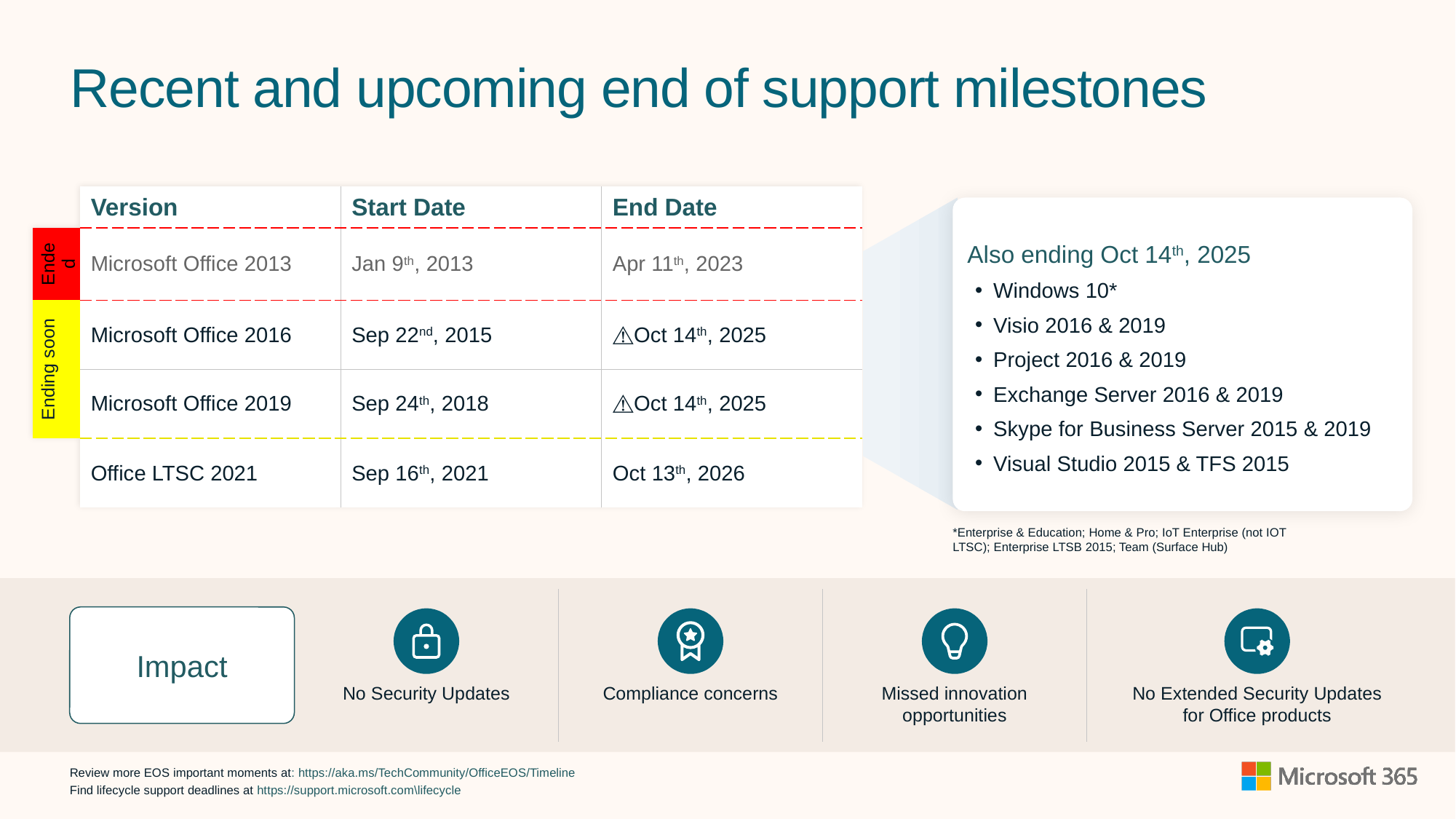

# Recent and upcoming end of support milestones
|  | Version | Start Date | End Date |
| --- | --- | --- | --- |
| Ended | Microsoft Office 2013 | Jan 9th, 2013 | Apr 11th, 2023 |
| Ending soon | Microsoft Office 2016 | Sep 22nd, 2015 | ⚠️Oct 14th, 2025 |
|  | Microsoft Office 2019 | Sep 24th, 2018 | ⚠️Oct 14th, 2025 |
|  | Office LTSC 2021 | Sep 16th, 2021 | Oct 13th, 2026 |
Also ending Oct 14th, 2025
Windows 10*
Visio 2016 & 2019
Project 2016 & 2019
Exchange Server 2016 & 2019
Skype for Business Server 2015 & 2019
Visual Studio 2015 & TFS 2015

*Enterprise & Education; Home & Pro; IoT Enterprise (not IOT LTSC); Enterprise LTSB 2015; Team (Surface Hub)

Impact

No Security Updates
Compliance concerns
Missed innovation opportunities
No Extended Security Updates for Office products
Review more EOS important moments at: https://aka.ms/TechCommunity/OfficeEOS/Timeline
Find lifecycle support deadlines at https://support.microsoft.com\lifecycle